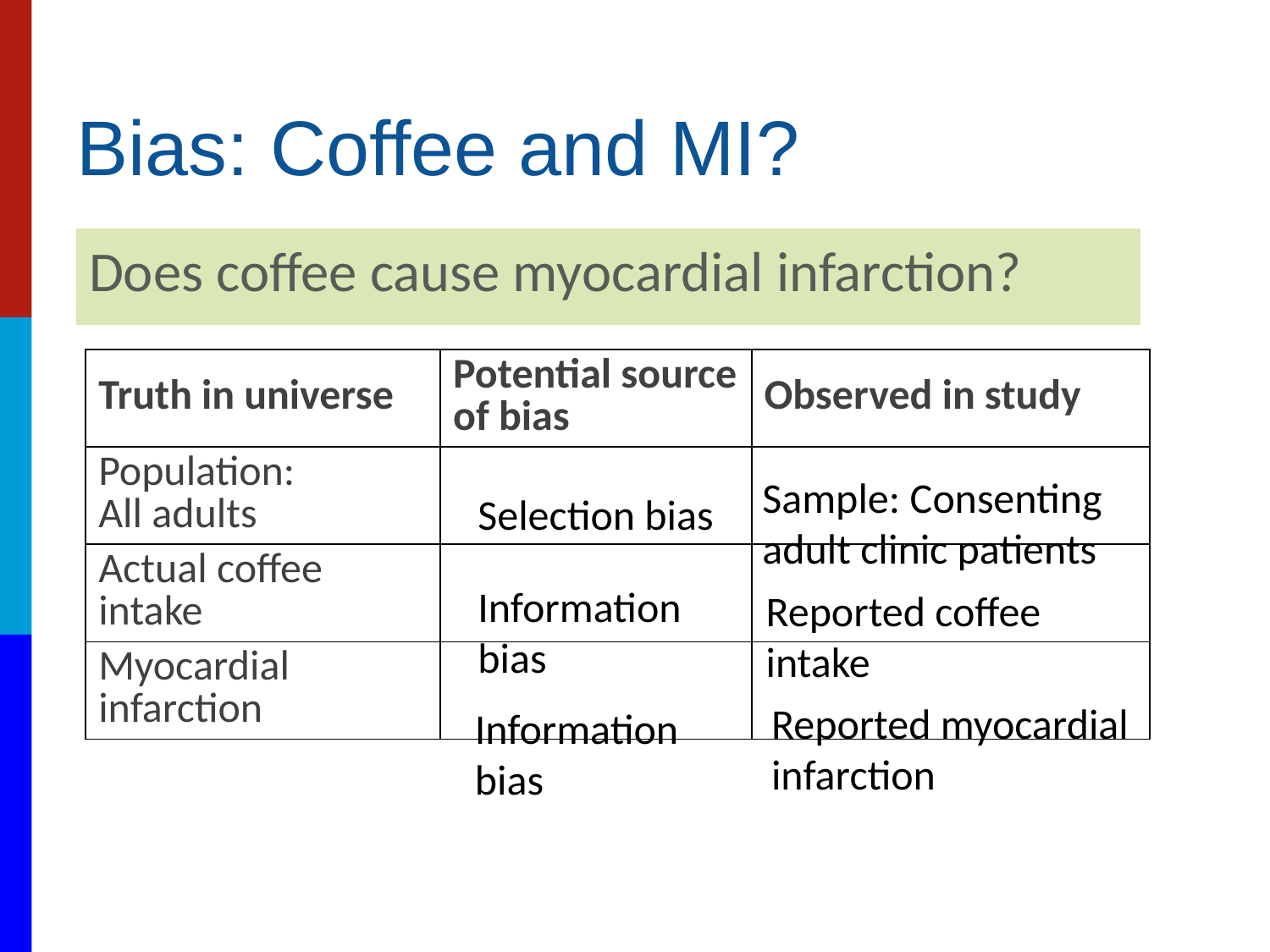

# Bias: Coffee and MI?
Does coffee cause myocardial infarction?
| Truth in universe | Potential source of bias | Observed in study |
| --- | --- | --- |
| Population: All adults |  |  |
| Actual coffee intake |  |  |
| Myocardial infarction |  |  |
Sample: Consenting adult clinic patients

Selection bias
Information bias

Reported coffee intake

Reported myocardial infarction
Information bias